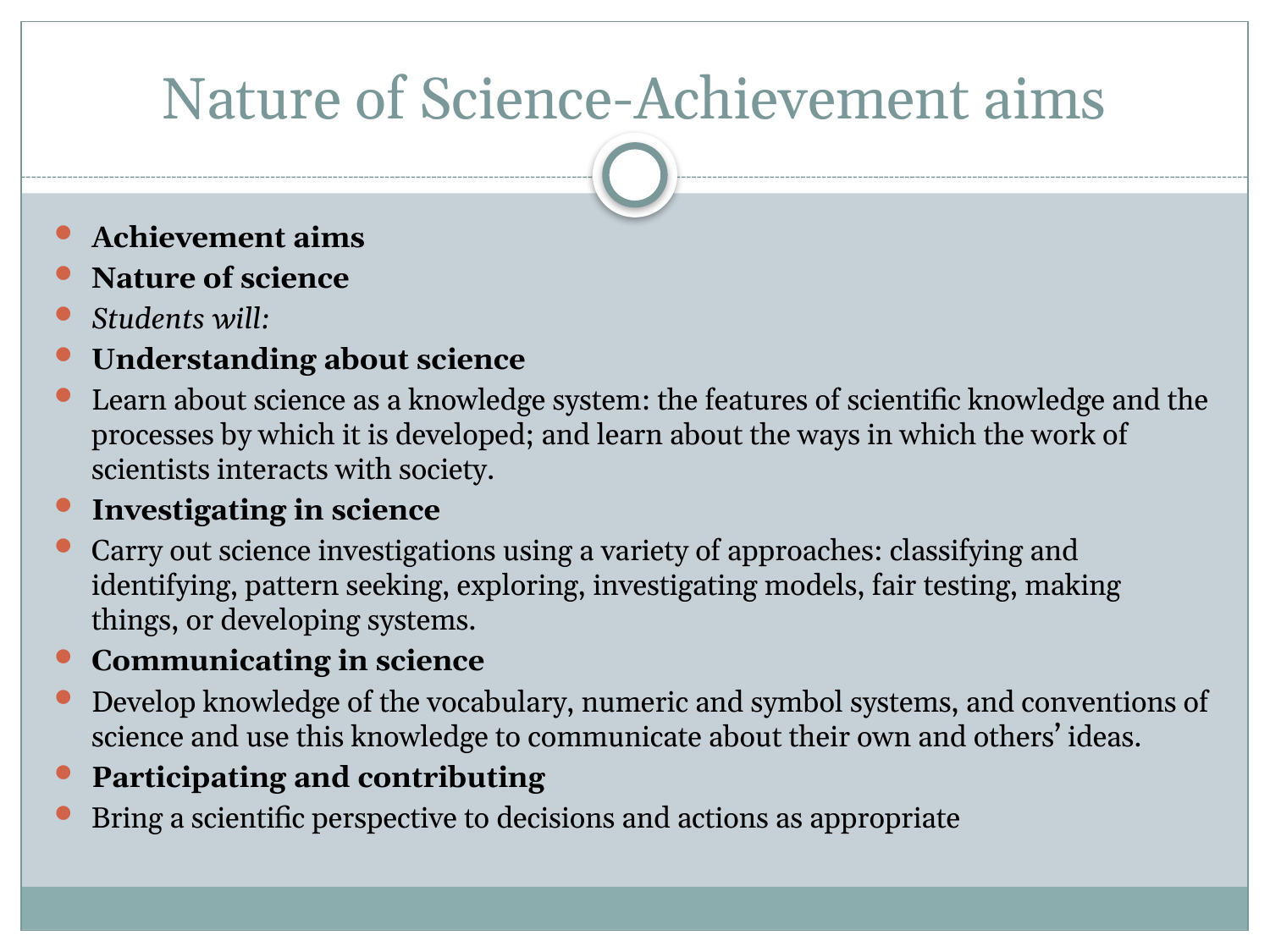

# Nature of Science-Achievement aims
Achievement aims
Nature of science
Students will:
Understanding about science
Learn about science as a knowledge system: the features of scientific knowledge and the processes by which it is developed; and learn about the ways in which the work of scientists interacts with society.
Investigating in science
Carry out science investigations using a variety of approaches: classifying and identifying, pattern seeking, exploring, investigating models, fair testing, making things, or developing systems.
Communicating in science
Develop knowledge of the vocabulary, numeric and symbol systems, and conventions of science and use this knowledge to communicate about their own and others’ ideas.
Participating and contributing
Bring a scientific perspective to decisions and actions as appropriate